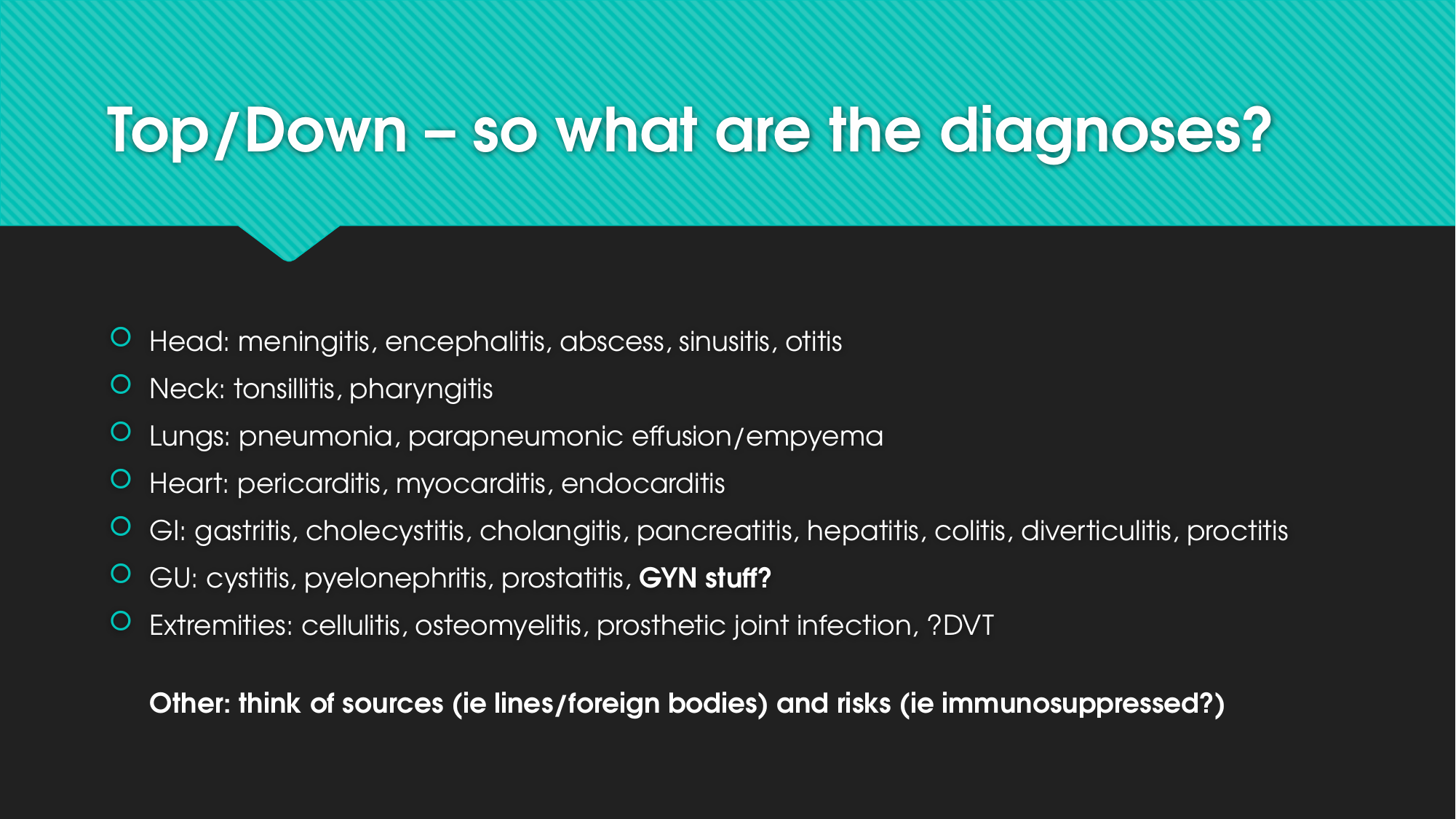

# Top/Down – so what are the diagnoses?
Head: meningitis, encephalitis, abscess, sinusitis, otitis
Neck: tonsillitis, pharyngitis
Lungs: pneumonia, parapneumonic effusion/empyema
Heart: pericarditis, myocarditis, endocarditis
GI: gastritis, cholecystitis, cholangitis, pancreatitis, hepatitis, colitis, diverticulitis, proctitis
GU: cystitis, pyelonephritis, prostatitis, GYN stuff?
Extremities: cellulitis, osteomyelitis, prosthetic joint infection, ?DVT
Other: think of sources (ie lines/foreign bodies) and risks (ie immunosuppressed?)